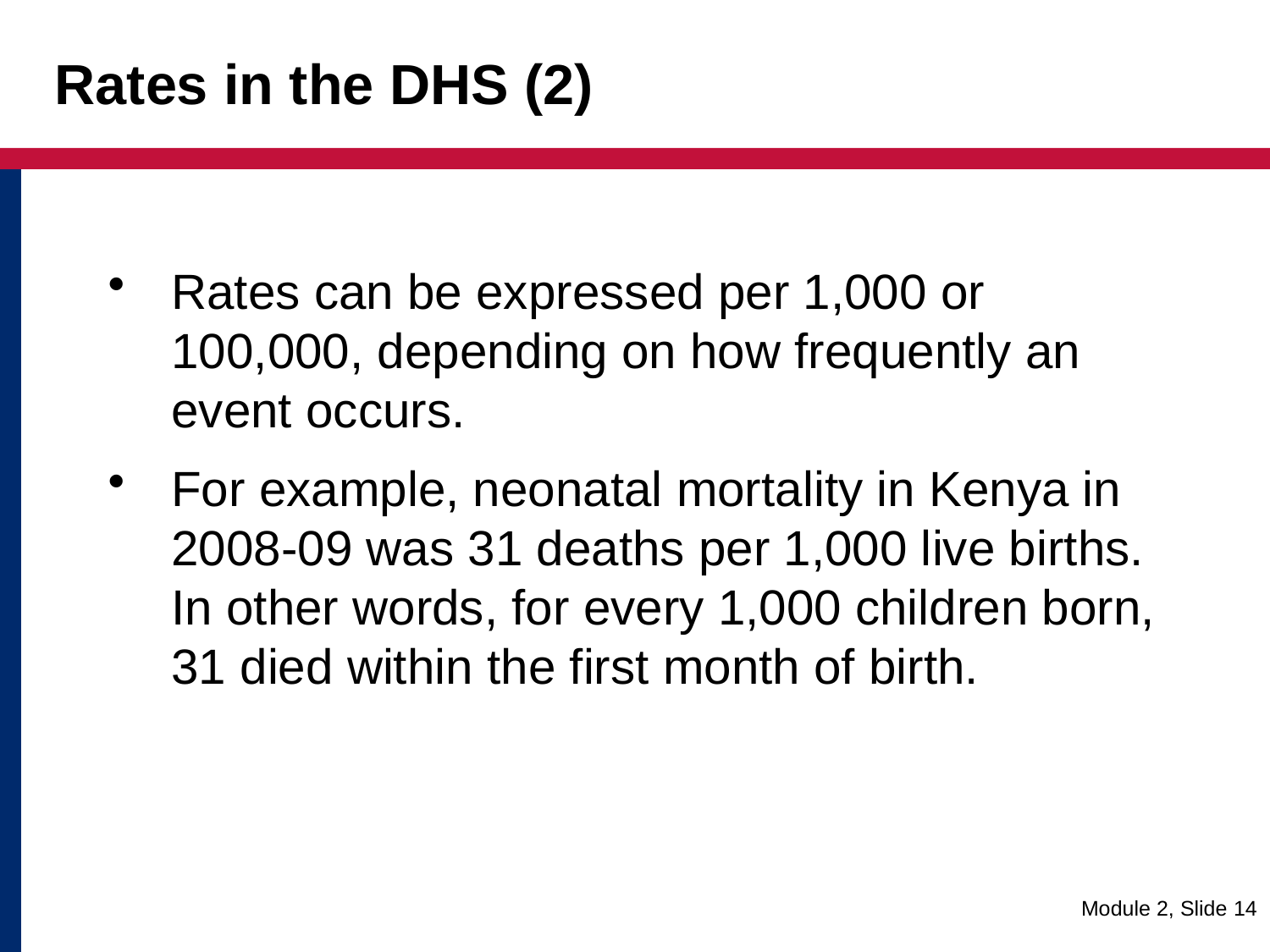

# Rates in the DHS (2)
Rates can be expressed per 1,000 or 100,000, depending on how frequently an event occurs.
For example, neonatal mortality in Kenya in 2008-09 was 31 deaths per 1,000 live births. In other words, for every 1,000 children born, 31 died within the first month of birth.
Module 2, Slide 14